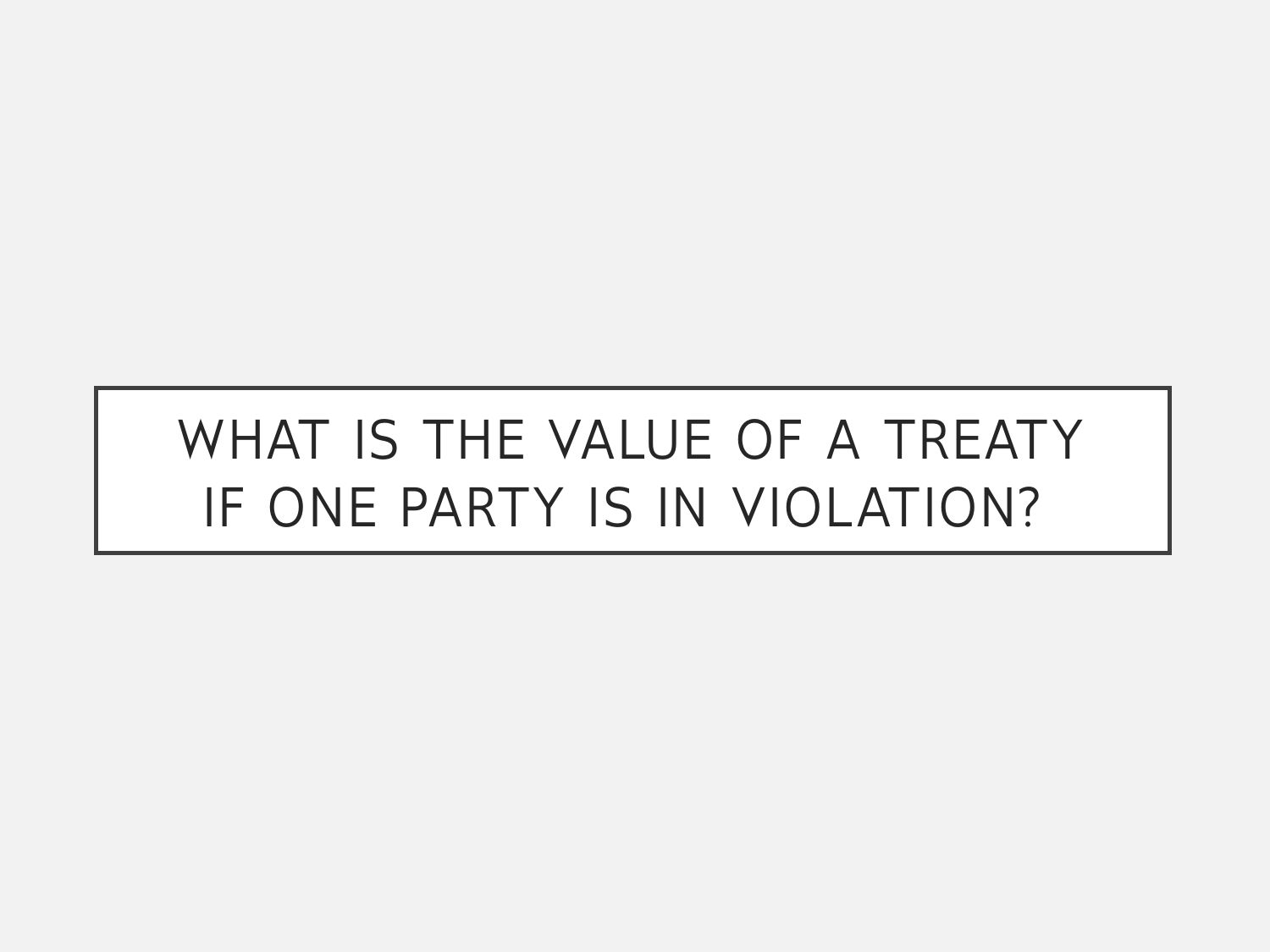

# What is the value of a treaty if one party is in violation?